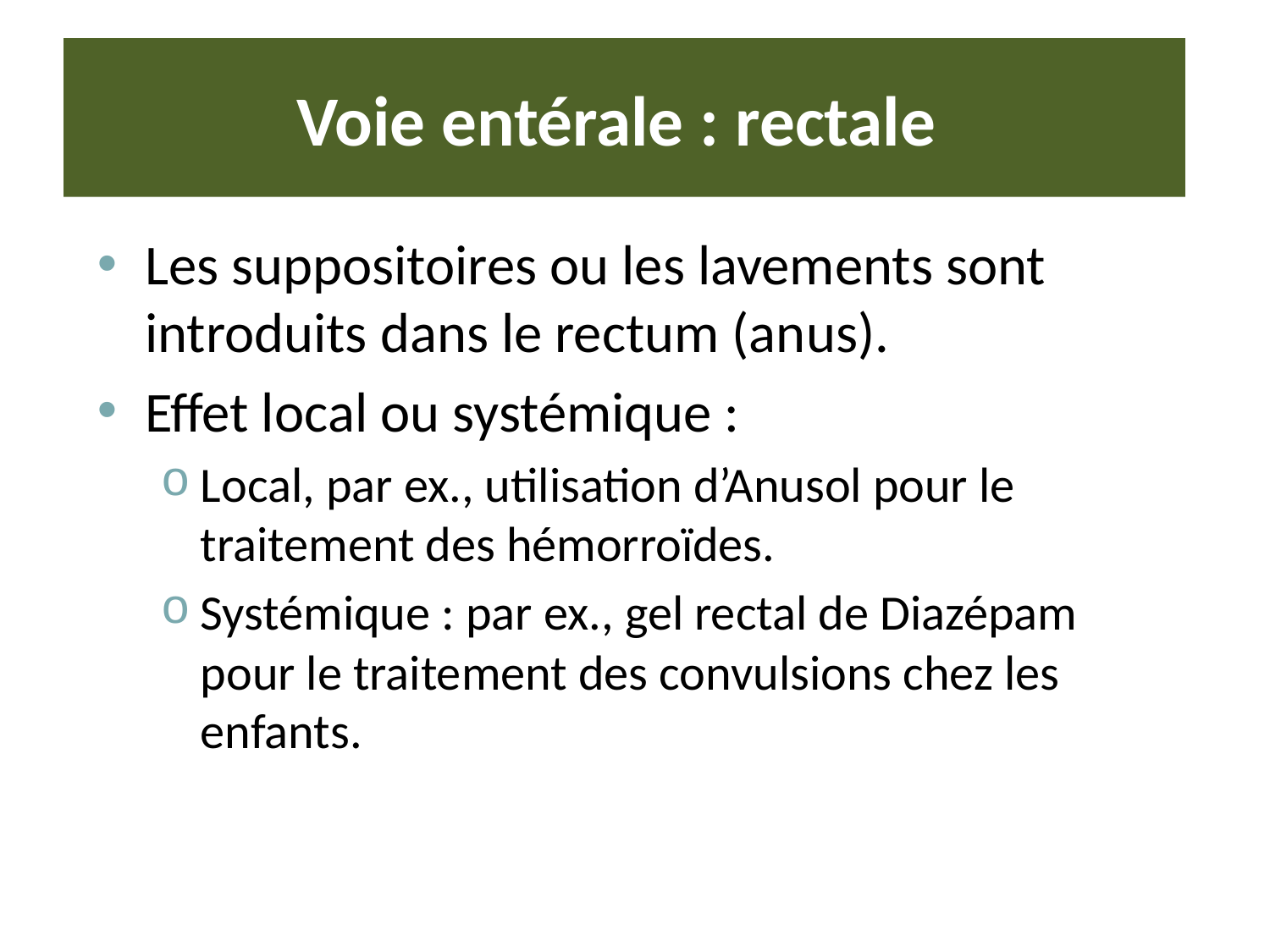

# Voie entérale : rectale
Les suppositoires ou les lavements sont introduits dans le rectum (anus).
Effet local ou systémique :
Local, par ex., utilisation d’Anusol pour le traitement des hémorroïdes.
Systémique : par ex., gel rectal de Diazépam pour le traitement des convulsions chez les enfants.